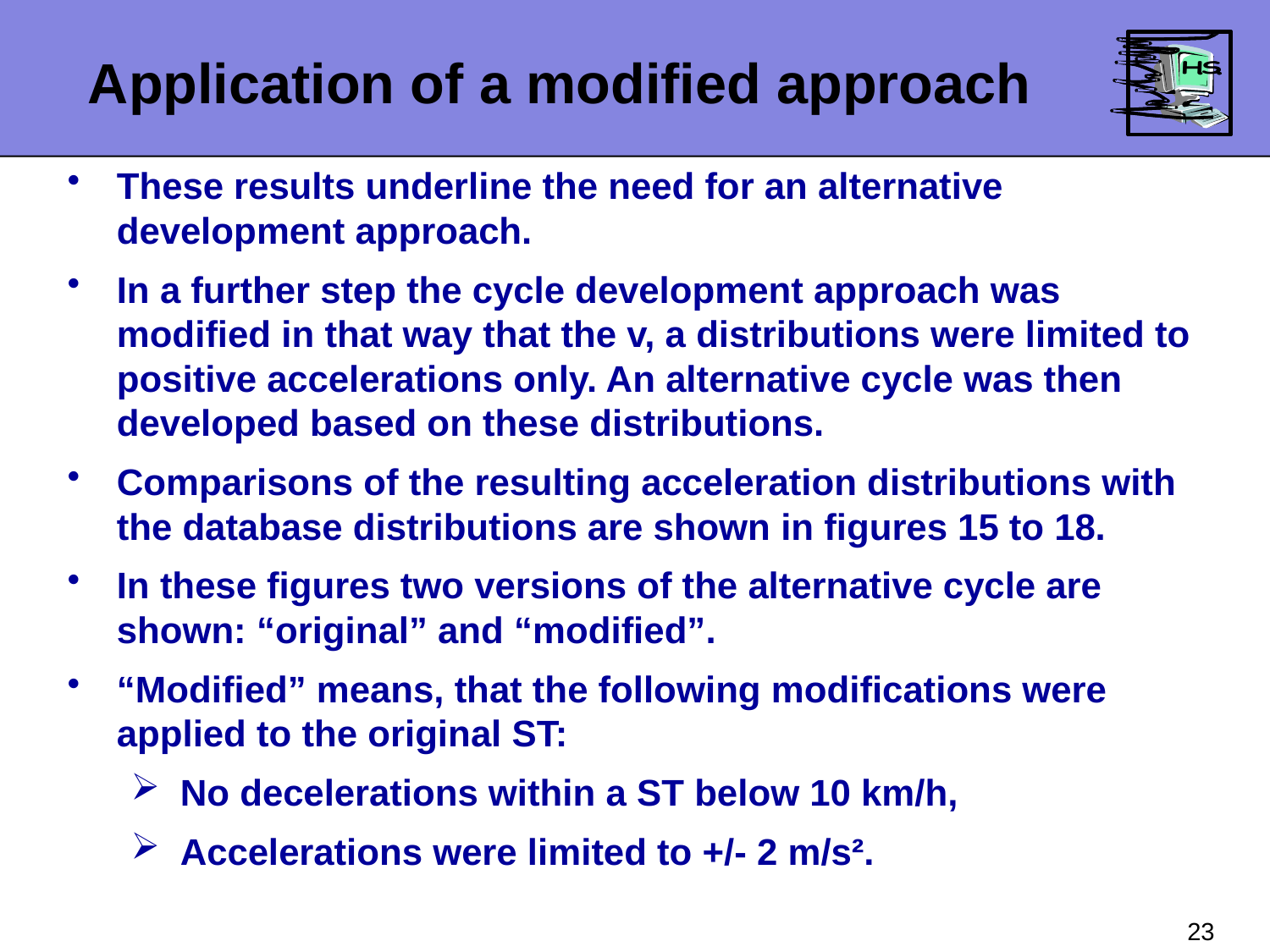

Application of a modified approach
These results underline the need for an alternative development approach.
In a further step the cycle development approach was modified in that way that the v, a distributions were limited to positive accelerations only. An alternative cycle was then developed based on these distributions.
Comparisons of the resulting acceleration distributions with the database distributions are shown in figures 15 to 18.
In these figures two versions of the alternative cycle are shown: “original” and “modified”.
“Modified” means, that the following modifications were applied to the original ST:
No decelerations within a ST below 10 km/h,
Accelerations were limited to +/- 2 m/s².

23